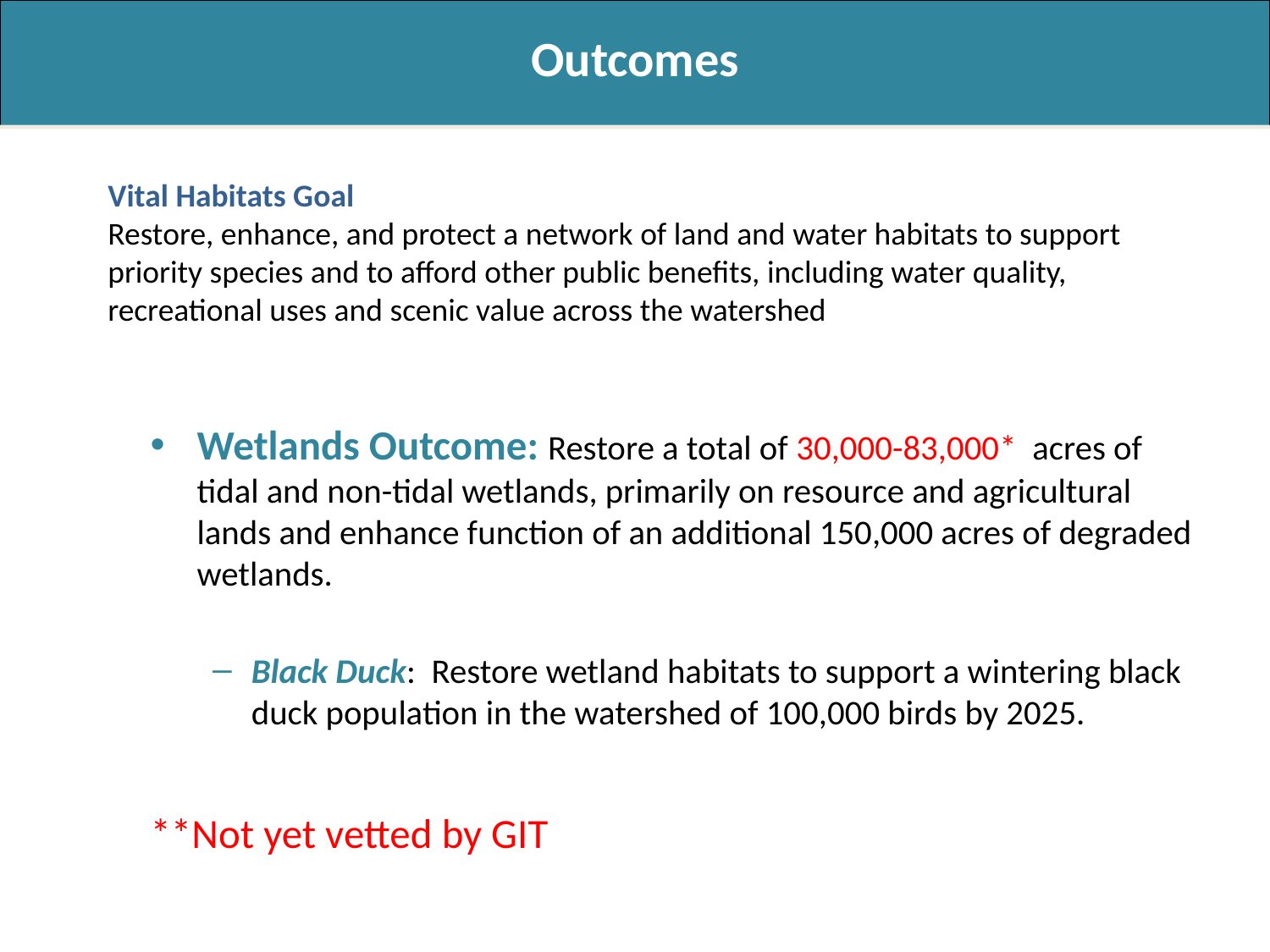

Outcomes
Vital Habitats Goal
Restore, enhance, and protect a network of land and water habitats to support priority species and to afford other public benefits, including water quality, recreational uses and scenic value across the watershed
Wetlands Outcome: Restore a total of 30,000-83,000*  acres of tidal and non-tidal wetlands, primarily on resource and agricultural lands and enhance function of an additional 150,000 acres of degraded wetlands.

Black Duck:  Restore wetland habitats to support a wintering black duck population in the watershed of 100,000 birds by 2025.

**Not yet vetted by GIT